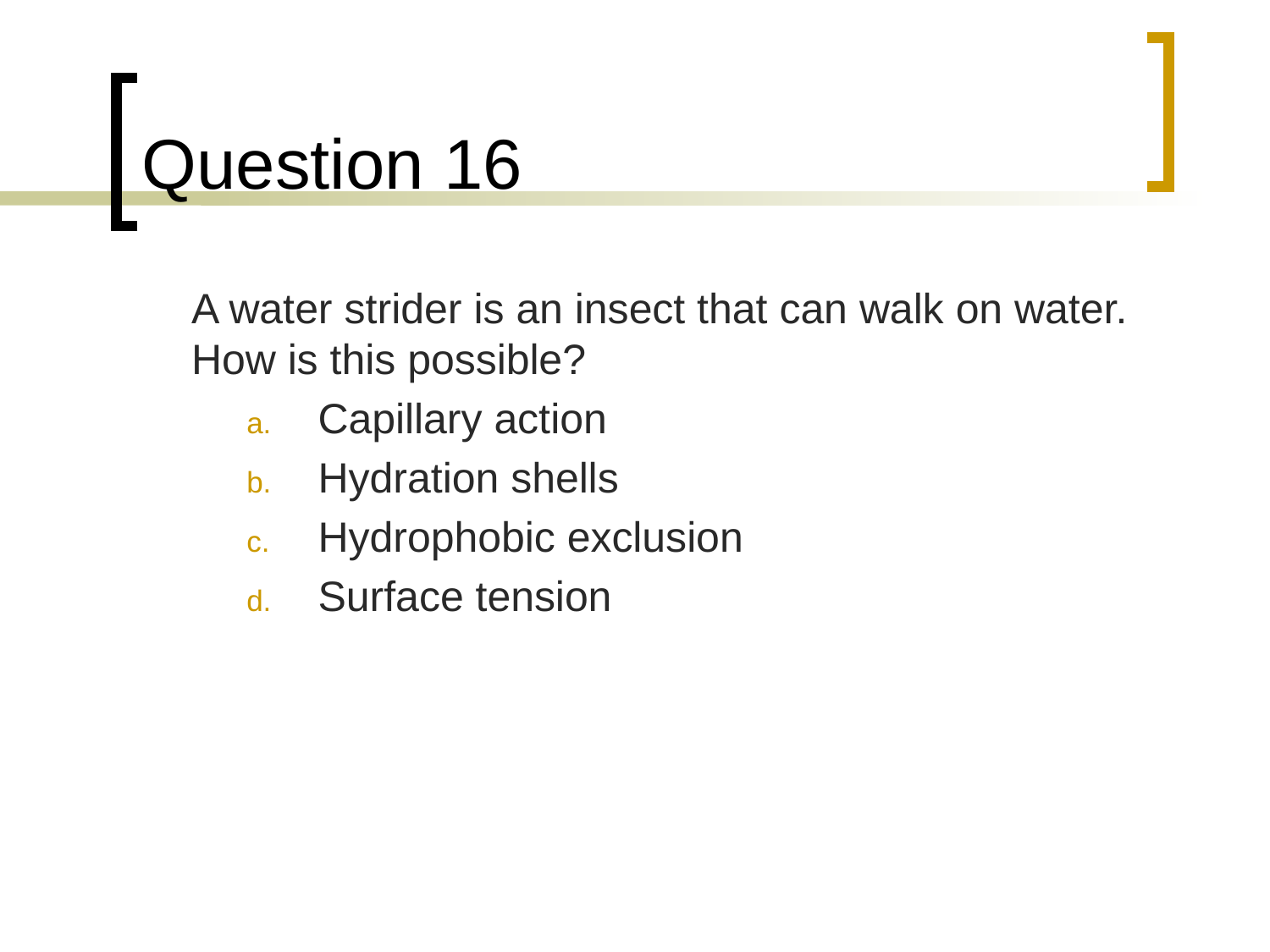

# Question 16
	A water strider is an insect that can walk on water. How is this possible?
Capillary action
Hydration shells
Hydrophobic exclusion
Surface tension